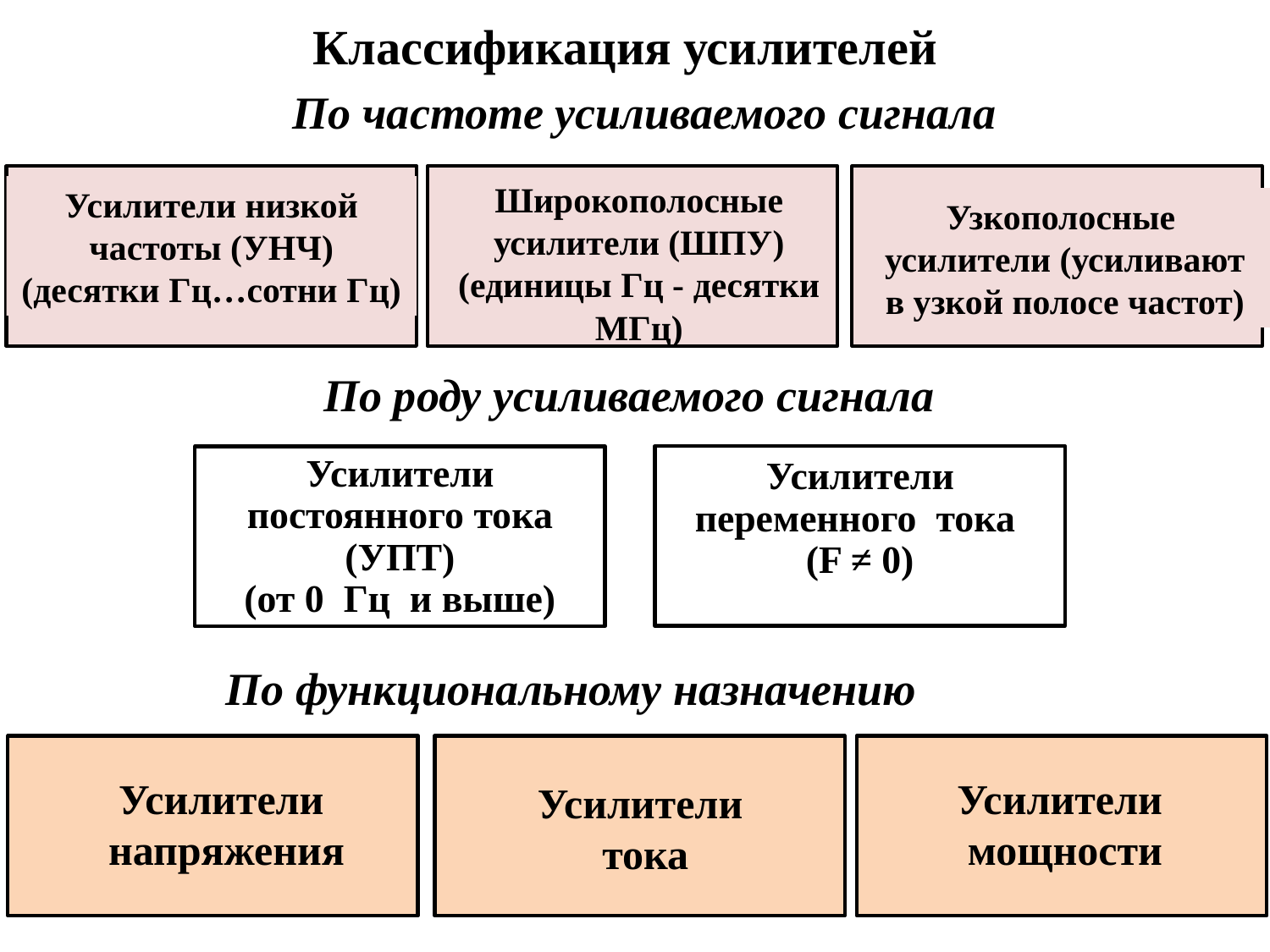

Классификация усилителей
По частоте усиливаемого сигнала

Усилители низкой частоты (УНЧ)
(десятки Гц…сотни Гц)

Широкополосные усилители (ШПУ)
(единицы Гц - десятки МГц)
Узкополосные  усилители (усиливают в узкой полосе частот)
По роду усиливаемого сигнала

Усилители переменного  тока
(F ≠ 0)

Усилители постоянного тока (УПТ)
(от 0  Гц  и выше)
По функциональному назначению

Усилители
напряжения

Усилители
 тока

Усилители
мощности